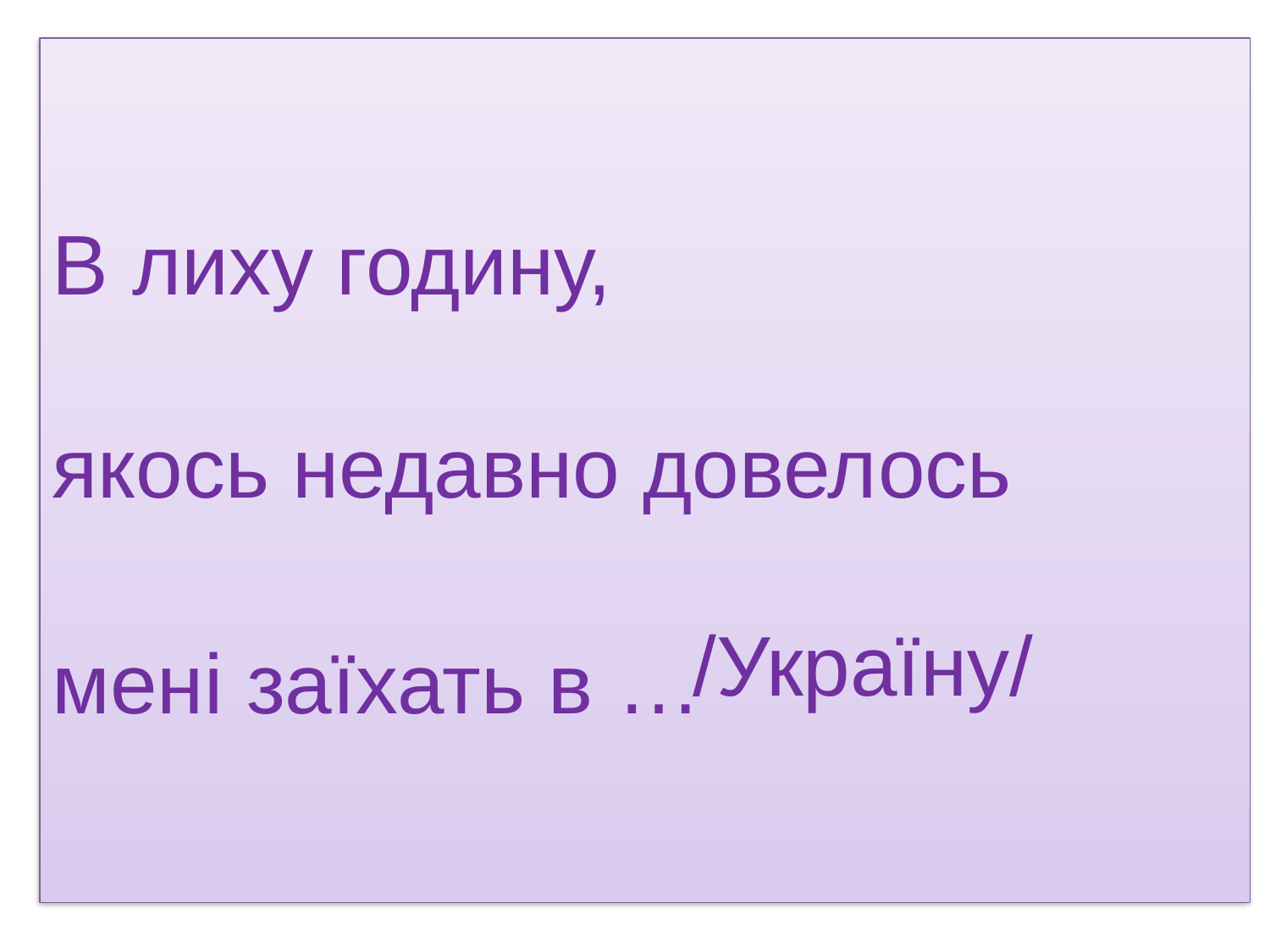

# В лиху годину, якось недавно довелось мені заїхать в …
/Україну/